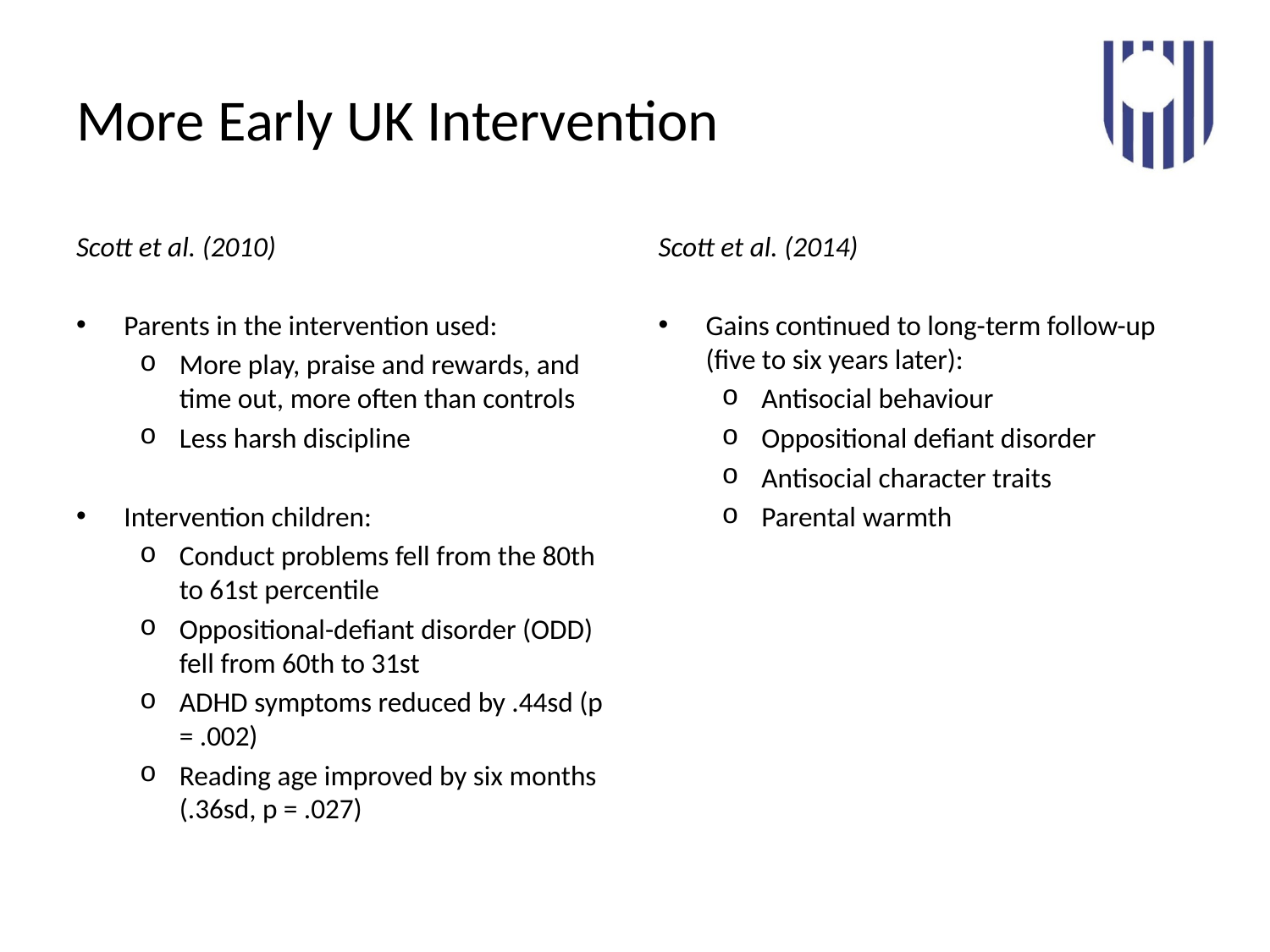

# More Early UK Intervention
Scott et al. (2010)

Parents in the intervention used:
More play, praise and rewards, and time out, more often than controls
Less harsh discipline

Intervention children:
Conduct problems fell from the 80th to 61st percentile
Oppositional-defiant disorder (ODD) fell from 60th to 31st
ADHD symptoms reduced by .44sd (p = .002)
Reading age improved by six months (.36sd, p = .027)
Scott et al. (2014)

Gains continued to long-term follow-up (five to six years later):
Antisocial behaviour
Oppositional defiant disorder
Antisocial character traits
Parental warmth